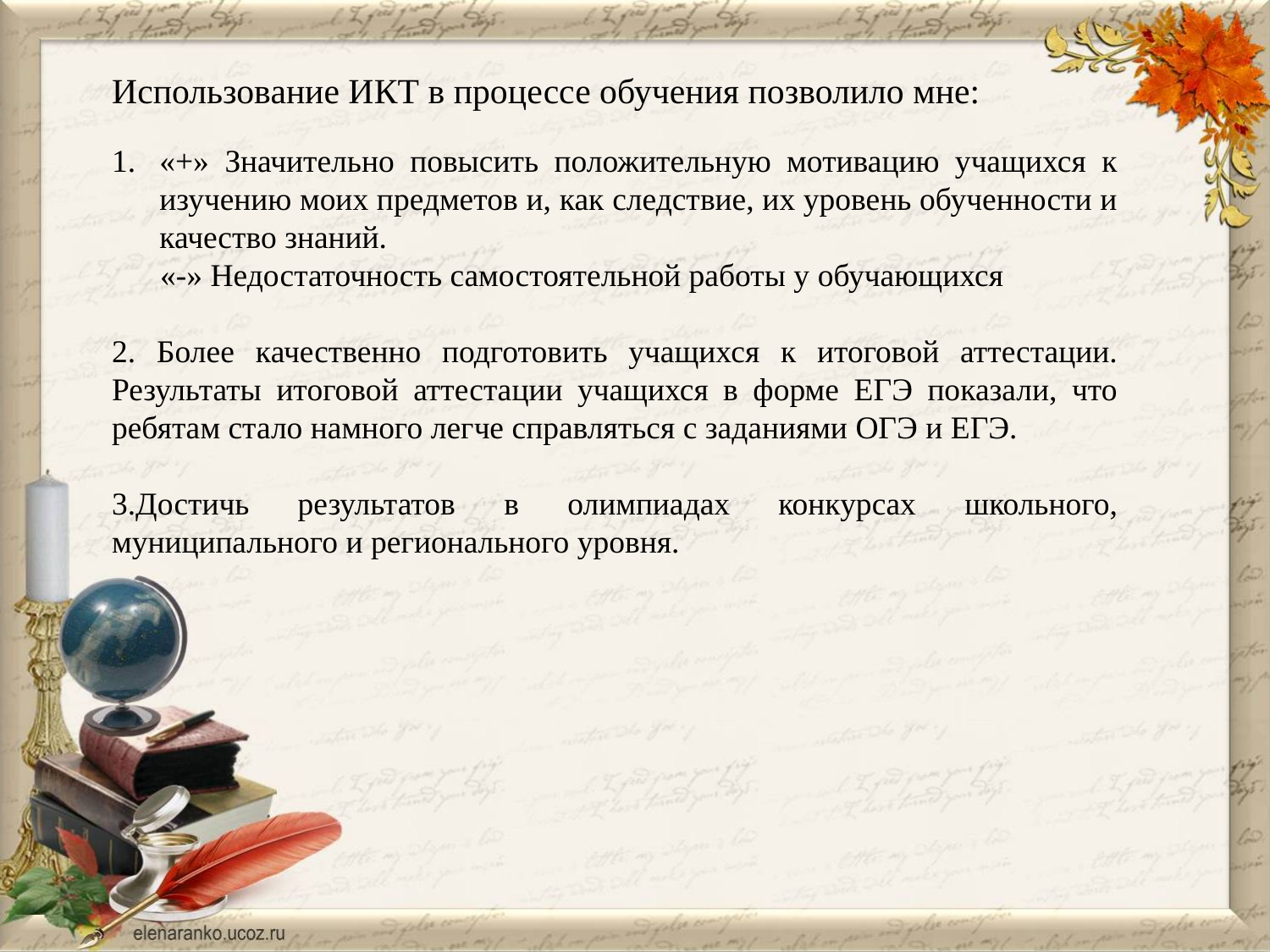

Использование ИКТ в процессе обучения позволило мне:

«+» Значительно повысить положительную мотивацию учащихся к изучению моих предметов и, как следствие, их уровень обученности и качество знаний.
      «-» Недостаточность самостоятельной работы у обучающихся

2. Более качественно подготовить учащихся к итоговой аттестации. Результаты итоговой аттестации учащихся в форме ЕГЭ показали, что ребятам стало намного легче справляться с заданиями ОГЭ и ЕГЭ.

3.Достичь результатов в олимпиадах конкурсах школьного, муниципального и регионального уровня.